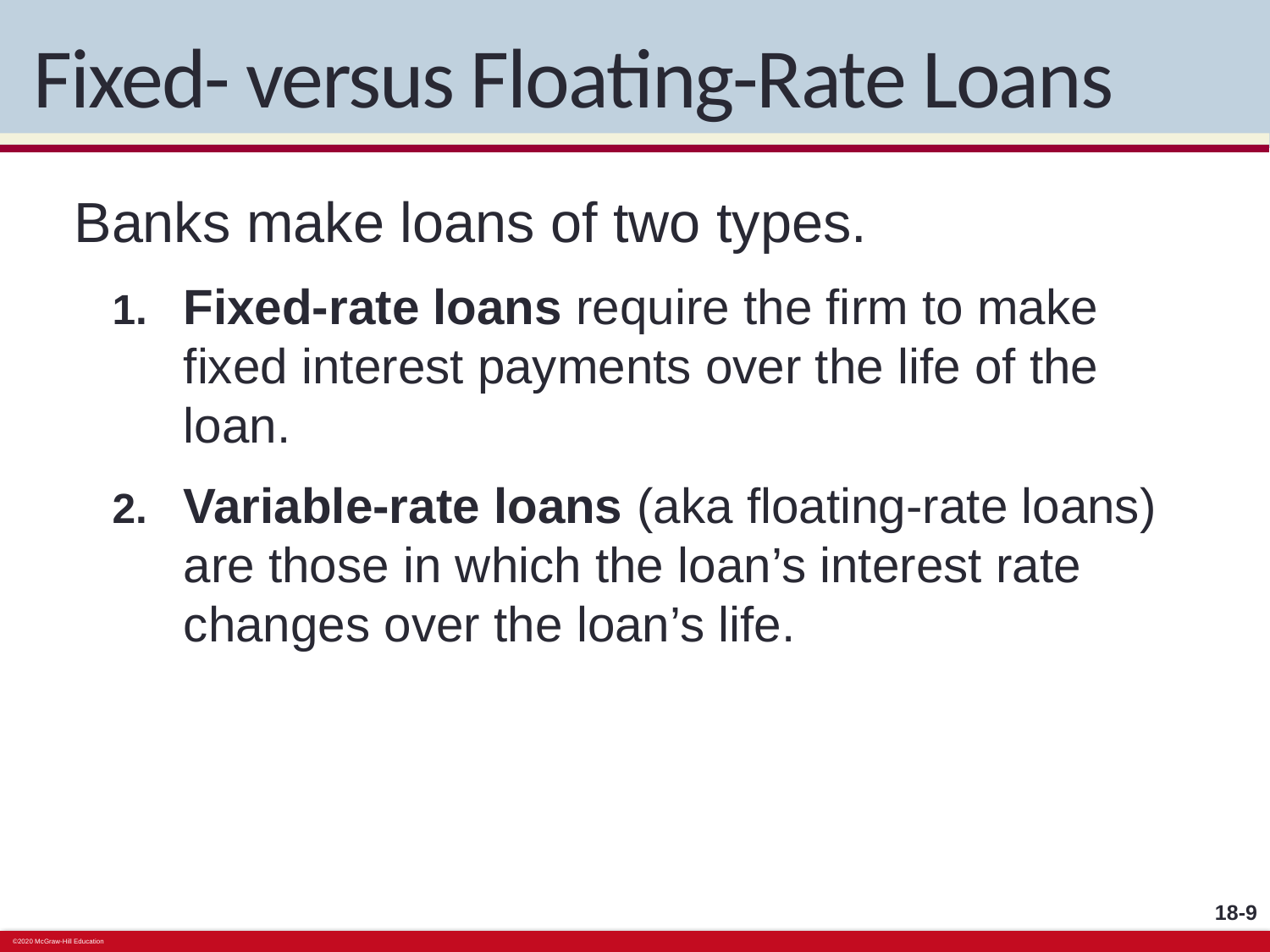

# Fixed- versus Floating-Rate Loans
Banks make loans of two types.
Fixed-rate loans require the firm to make fixed interest payments over the life of the loan.
Variable-rate loans (aka floating-rate loans) are those in which the loan’s interest rate changes over the loan’s life.